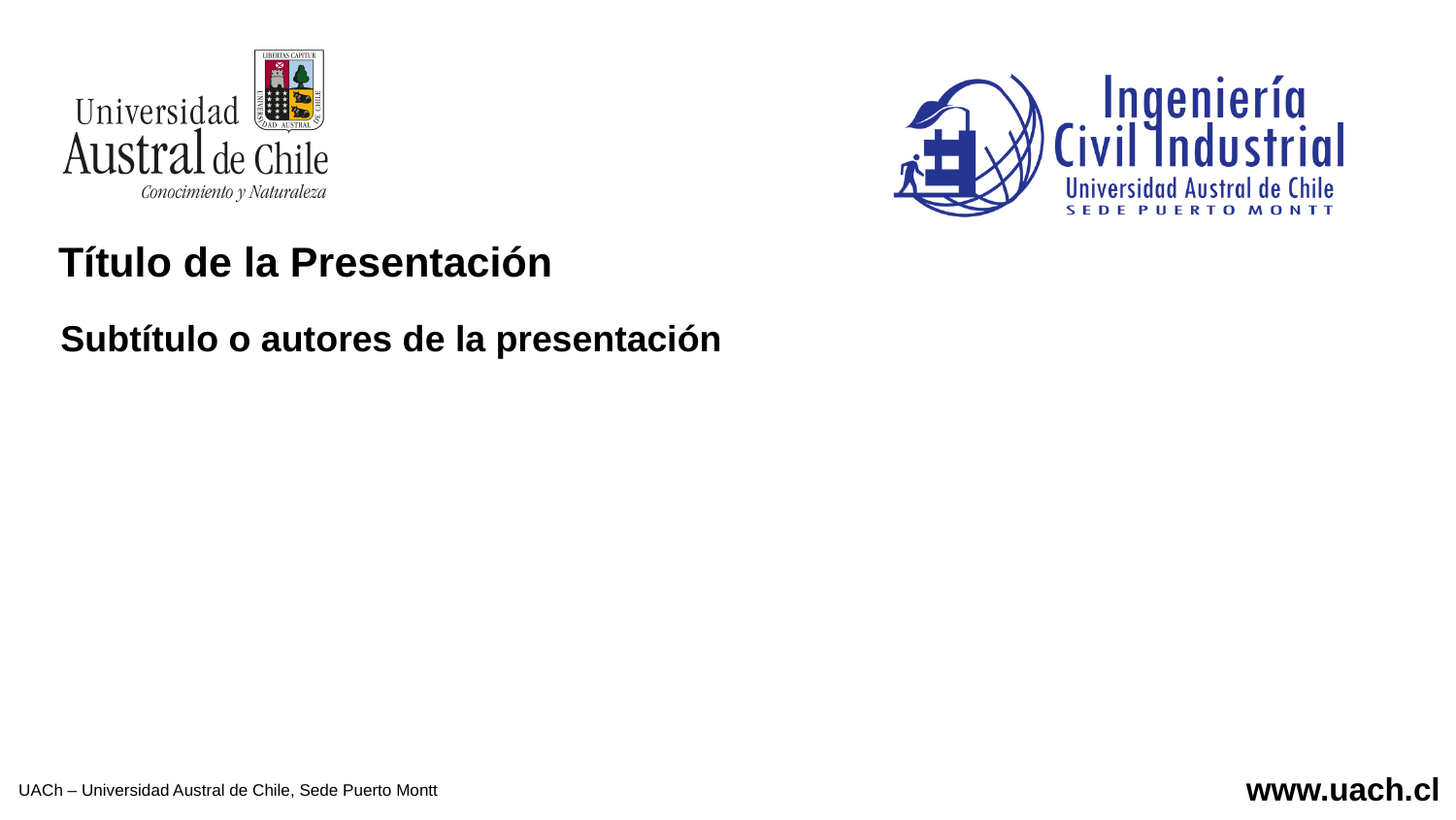

Título de la Presentación
Subtítulo o autores de la presentación